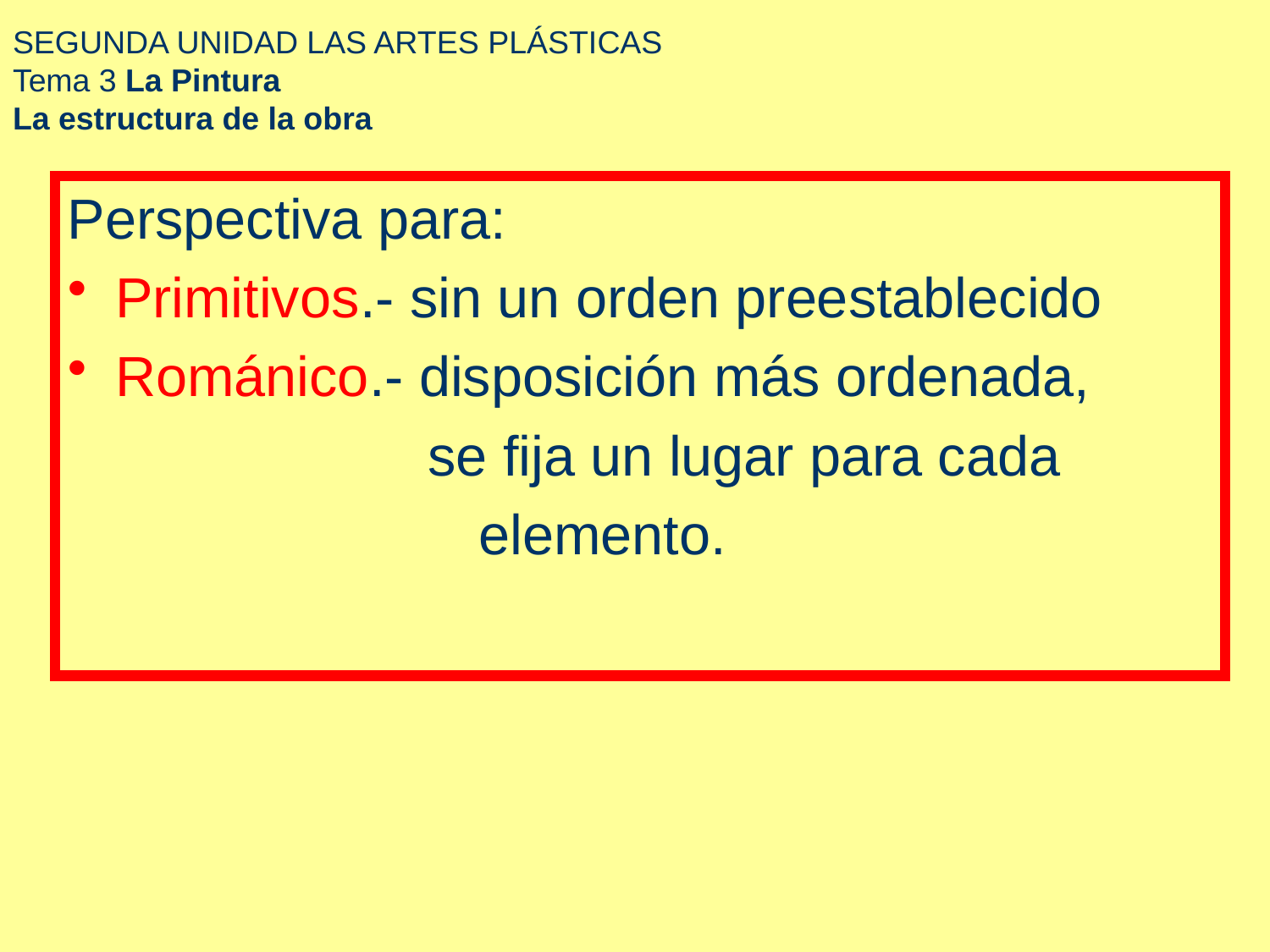

# SEGUNDA UNIDAD LAS ARTES PLÁSTICAS Tema 3 La Pintura La estructura de la obra
Perspectiva para:
Primitivos.- sin un orden preestablecido
Románico.- disposición más ordenada,
                       se fija un lugar para cada
			       elemento.